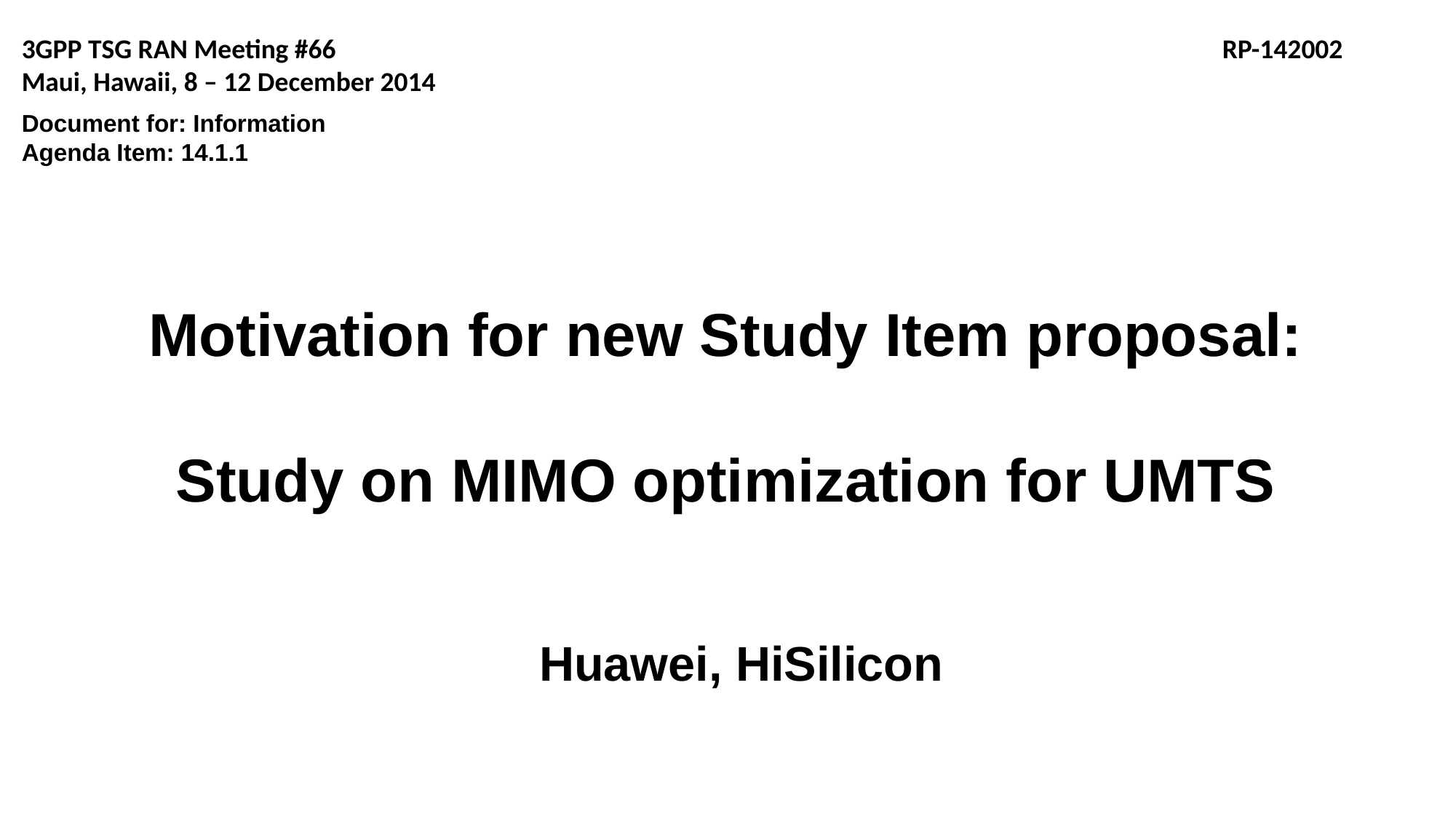

3GPP TSG RAN Meeting #66									RP-142002
Maui, Hawaii, 8 – 12 December 2014

Document for: Information
Agenda Item: 14.1.1

# Motivation for new Study Item proposal: Study on MIMO optimization for UMTS
Huawei, HiSilicon